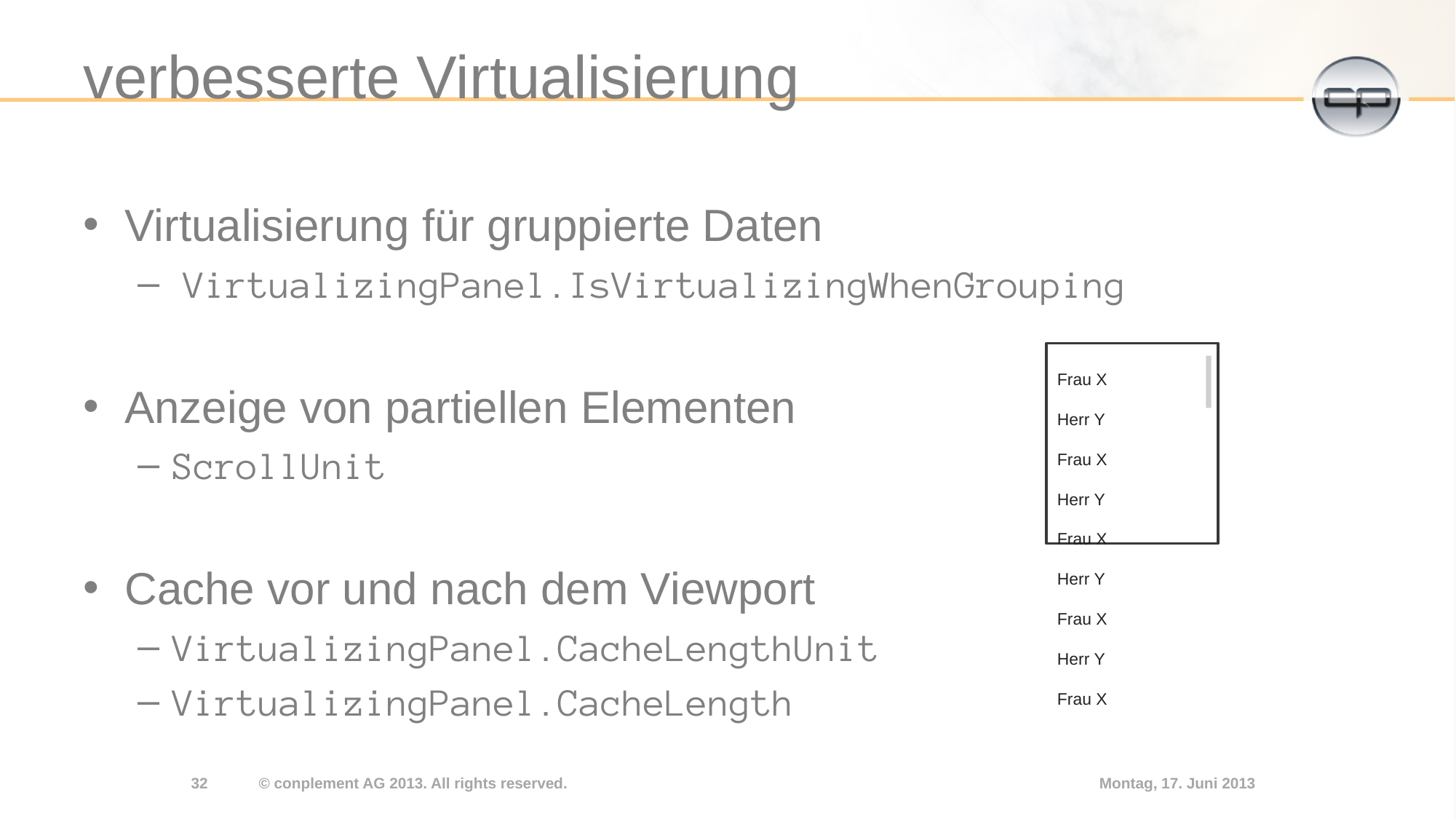

# verbesserte Virtualisierung
Virtualisierung für gruppierte Daten
 VirtualizingPanel.IsVirtualizingWhenGrouping

Anzeige von partiellen Elementen
ScrollUnit

Cache vor und nach dem Viewport
VirtualizingPanel.CacheLengthUnit
VirtualizingPanel.CacheLength

Frau X
Herr Y
Frau X
Herr Y
Frau X
Herr Y
Frau X
Herr Y
Frau X